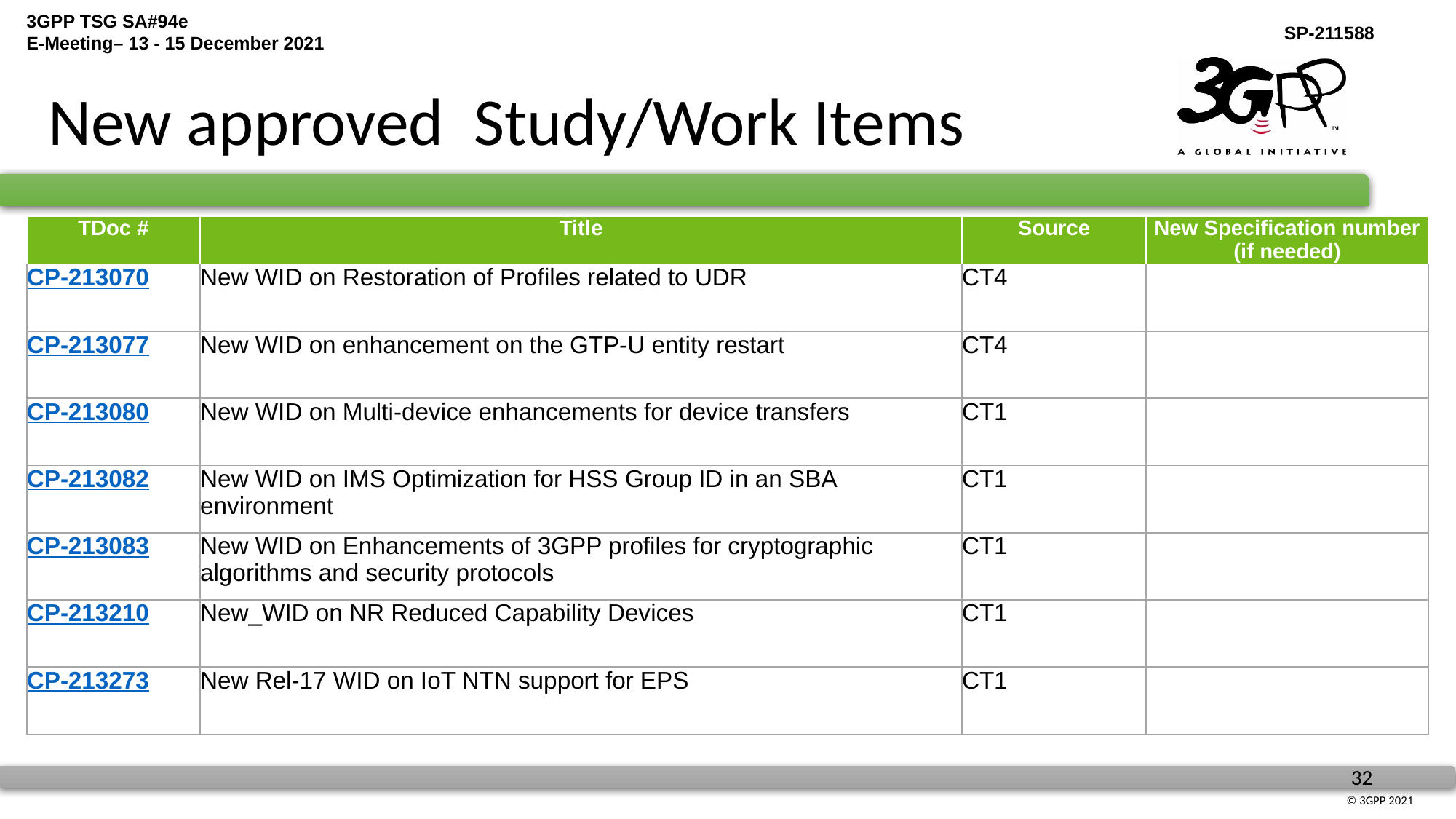

# New approved  Study/Work Items
| TDoc # | Title | Source | New Specification number (if needed) |
| --- | --- | --- | --- |
| CP-213070 | New WID on Restoration of Profiles related to UDR | CT4 |  |
| CP-213077 | New WID on enhancement on the GTP-U entity restart | CT4 |  |
| CP-213080 | New WID on Multi-device enhancements for device transfers | CT1 |  |
| CP-213082 | New WID on IMS Optimization for HSS Group ID in an SBA environment | CT1 |  |
| CP-213083 | New WID on Enhancements of 3GPP profiles for cryptographic algorithms and security protocols | CT1 |  |
| CP-213210 | New\_WID on NR Reduced Capability Devices | CT1 |  |
| CP-213273 | New Rel-17 WID on IoT NTN support for EPS | CT1 |  |